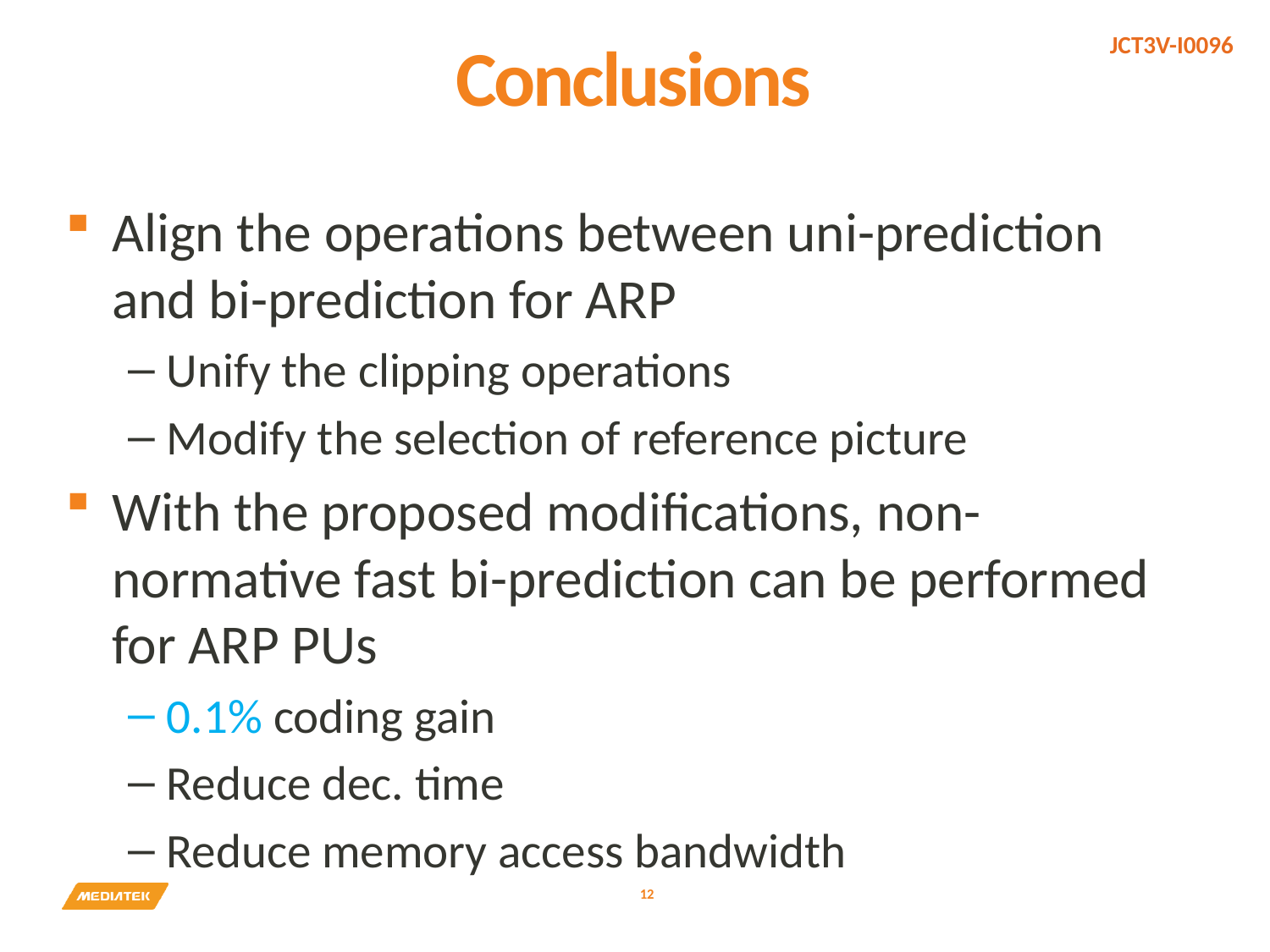

# Conclusions
Align the operations between uni-prediction and bi-prediction for ARP
Unify the clipping operations
Modify the selection of reference picture
With the proposed modifications, non-normative fast bi-prediction can be performed for ARP PUs
0.1% coding gain
Reduce dec. time
Reduce memory access bandwidth
12